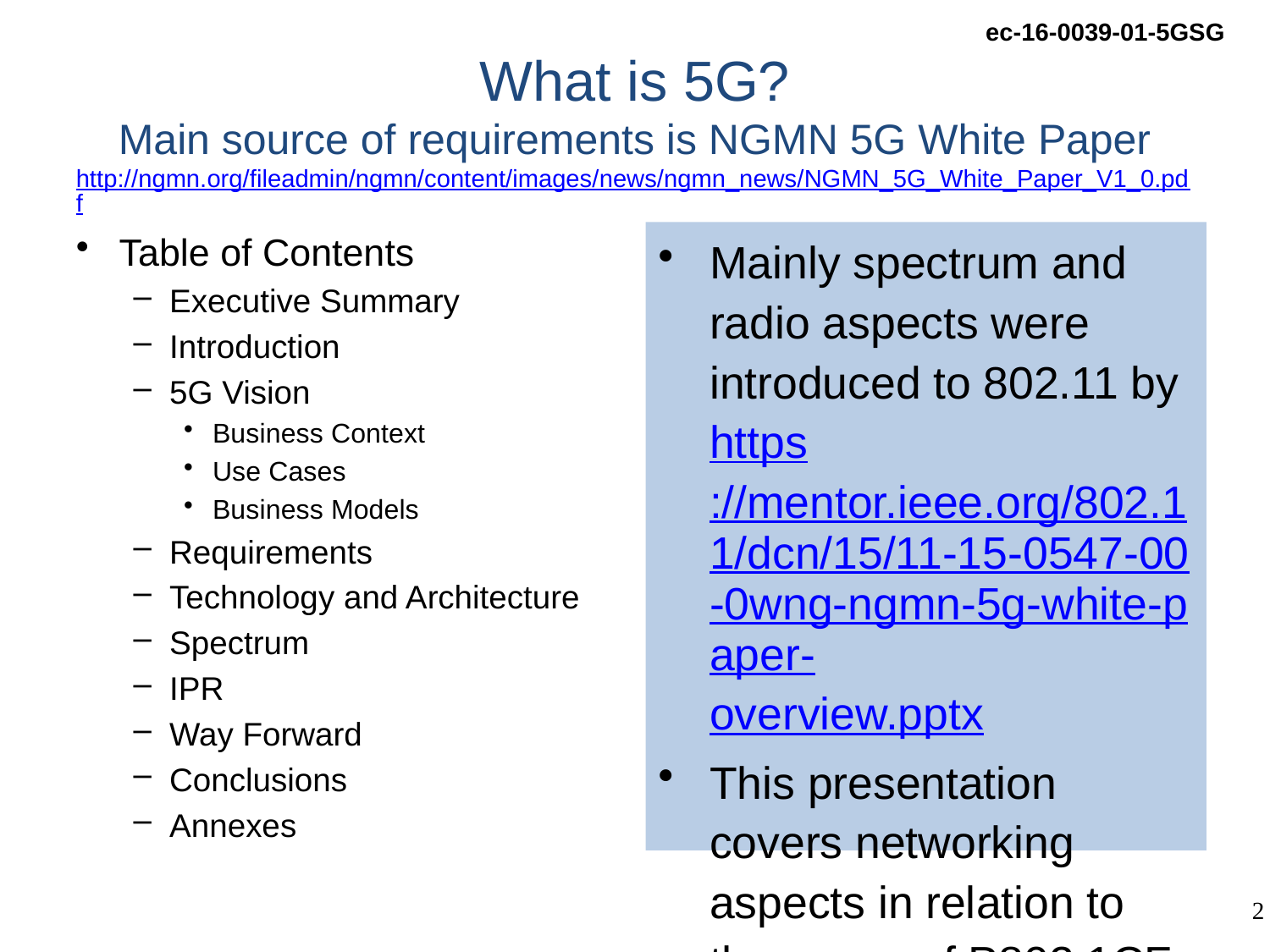

# What is 5G? Main source of requirements is NGMN 5G White Paper http://ngmn.org/fileadmin/ngmn/content/images/news/ngmn_news/NGMN_5G_White_Paper_V1_0.pdf
Table of Contents
Executive Summary
Introduction
5G Vision
Business Context
Use Cases
Business Models
Requirements
Technology and Architecture
Spectrum
IPR
Way Forward
Conclusions
Annexes
Mainly spectrum and radio aspects were introduced to 802.11 by https://mentor.ieee.org/802.11/dcn/15/11-15-0547-00-0wng-ngmn-5g-white-paper-overview.pptx
This presentation covers networking aspects in relation to the scope of P802.1CF